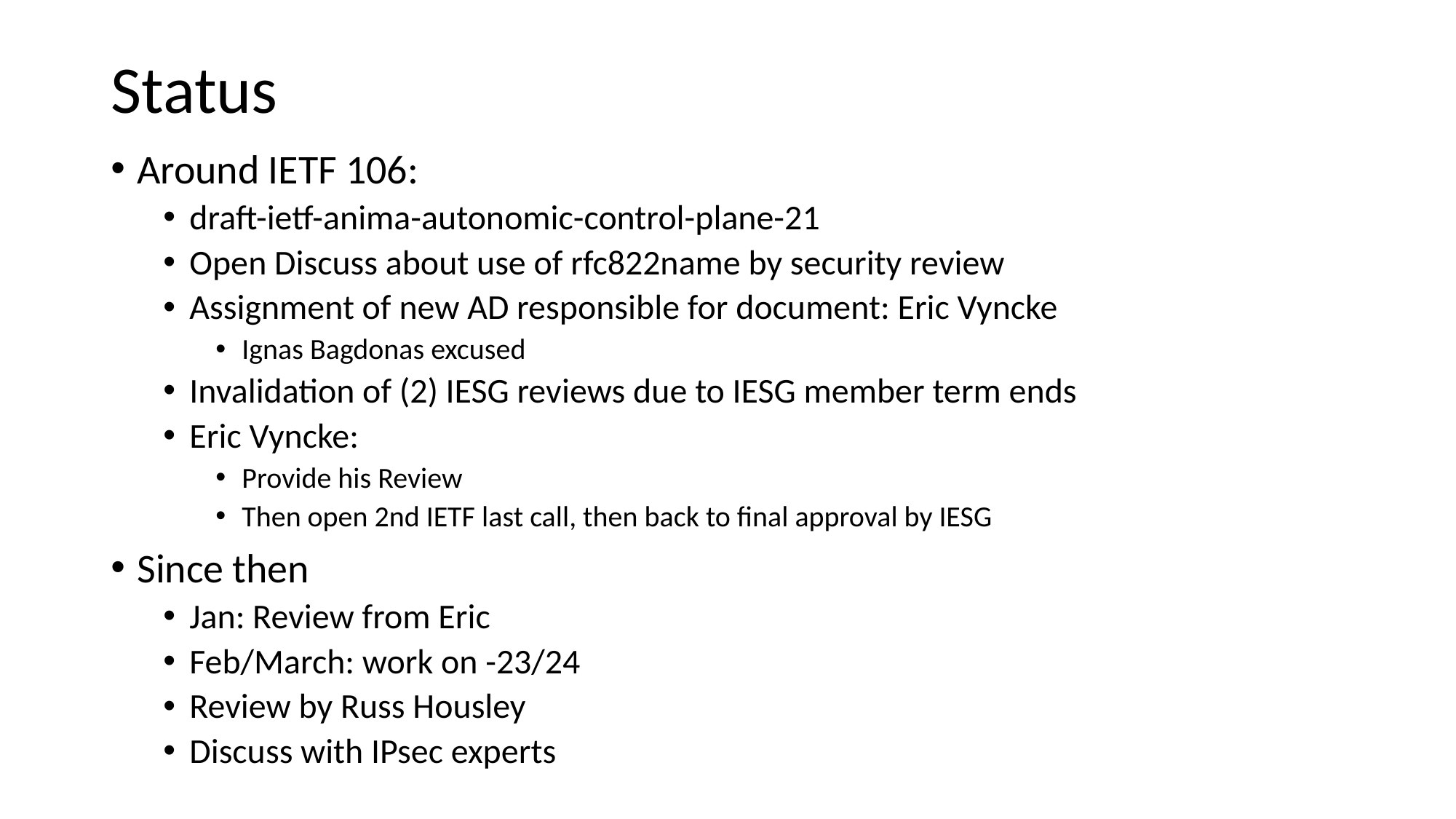

# Status
Around IETF 106:
draft-ietf-anima-autonomic-control-plane-21
Open Discuss about use of rfc822name by security review
Assignment of new AD responsible for document: Eric Vyncke
Ignas Bagdonas excused
Invalidation of (2) IESG reviews due to IESG member term ends
Eric Vyncke:
Provide his Review
Then open 2nd IETF last call, then back to final approval by IESG
Since then
Jan: Review from Eric
Feb/March: work on -23/24
Review by Russ Housley
Discuss with IPsec experts